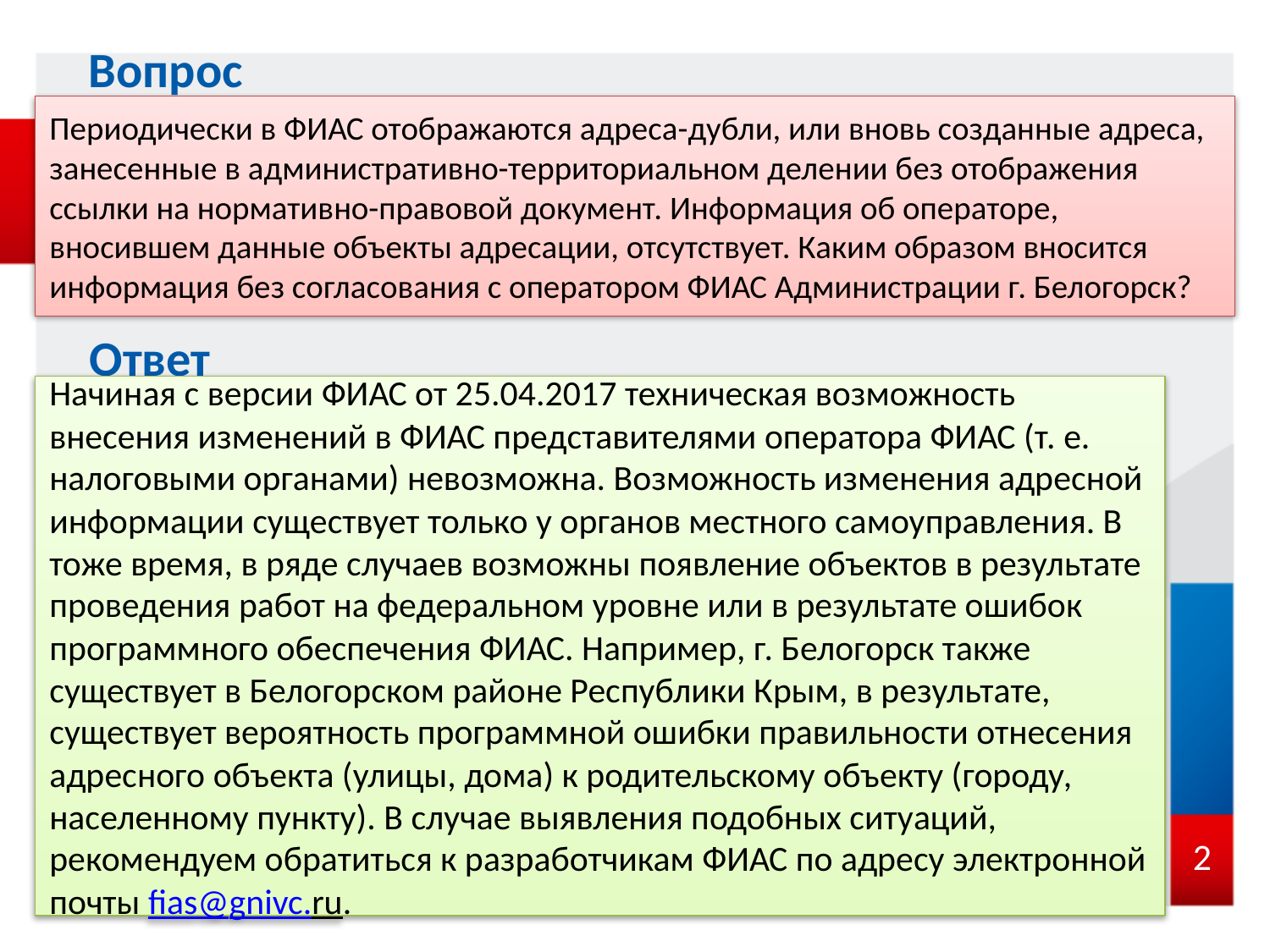

Вопрос
Периодически в ФИАС отображаются адреса-дубли, или вновь созданные адреса, занесенные в административно-территориальном делении без отображения ссылки на нормативно-правовой документ. Информация об операторе, вносившем данные объекты адресации, отсутствует. Каким образом вносится информация без согласования с оператором ФИАС Администрации г. Белогорск?
Ответ
Начиная с версии ФИАС от 25.04.2017 техническая возможность внесения изменений в ФИАС представителями оператора ФИАС (т. е. налоговыми органами) невозможна. Возможность изменения адресной информации существует только у органов местного самоуправления. В тоже время, в ряде случаев возможны появление объектов в результате проведения работ на федеральном уровне или в результате ошибок программного обеспечения ФИАС. Например, г. Белогорск также существует в Белогорском районе Республики Крым, в результате, существует вероятность программной ошибки правильности отнесения адресного объекта (улицы, дома) к родительскому объекту (городу, населенному пункту). В случае выявления подобных ситуаций, рекомендуем обратиться к разработчикам ФИАС по адресу электронной почты fias@gnivc.ru.
2